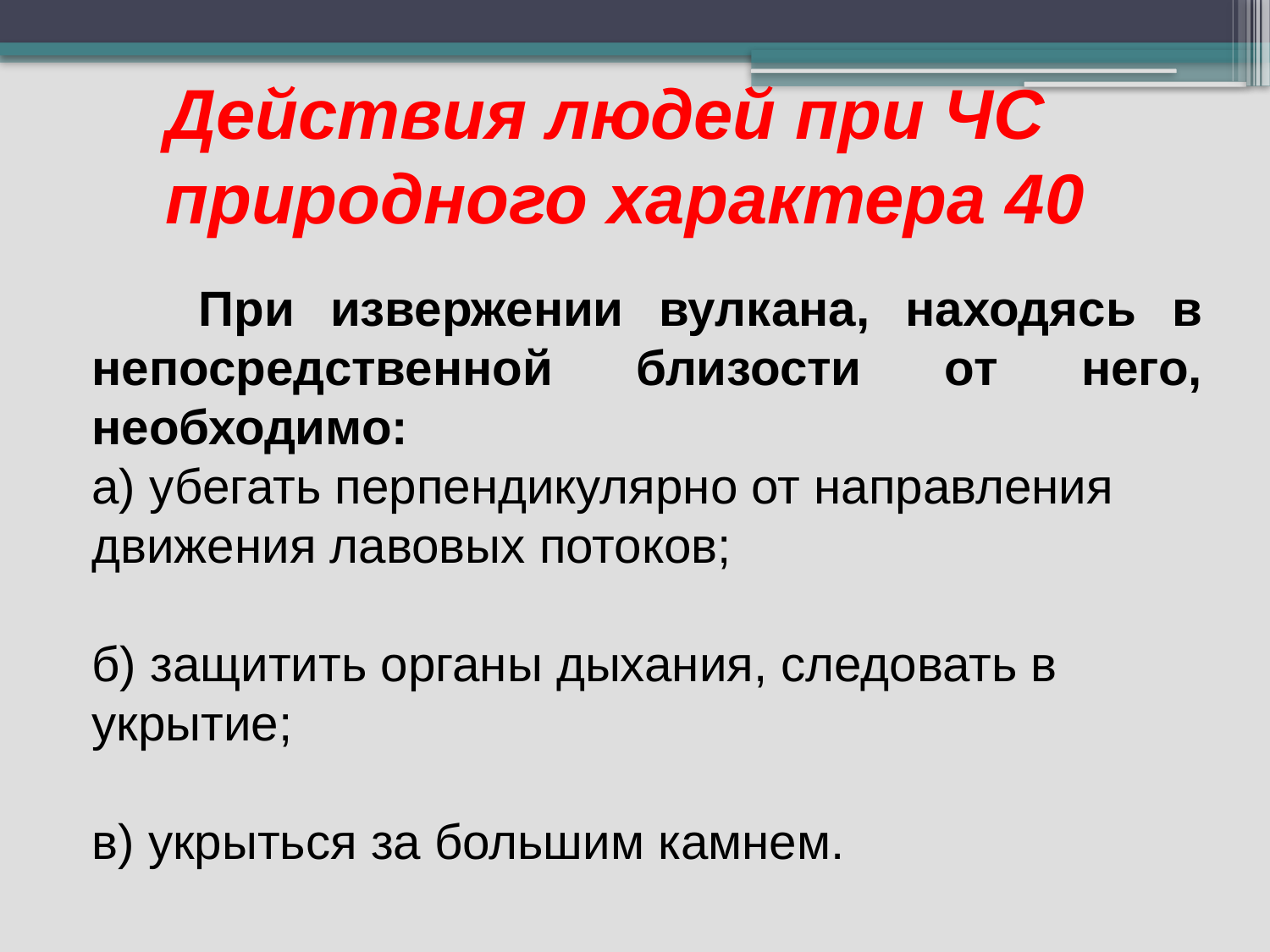

Действия людей при ЧС   природного характера 40
   При извержении вулкана, находясь в непосредственной близости от него, необходимо:
а) убегать перпендикулярно от направления движения лавовых потоков;

б) защитить органы дыхания, следовать в укрытие;

в) укрыться за большим камнем.